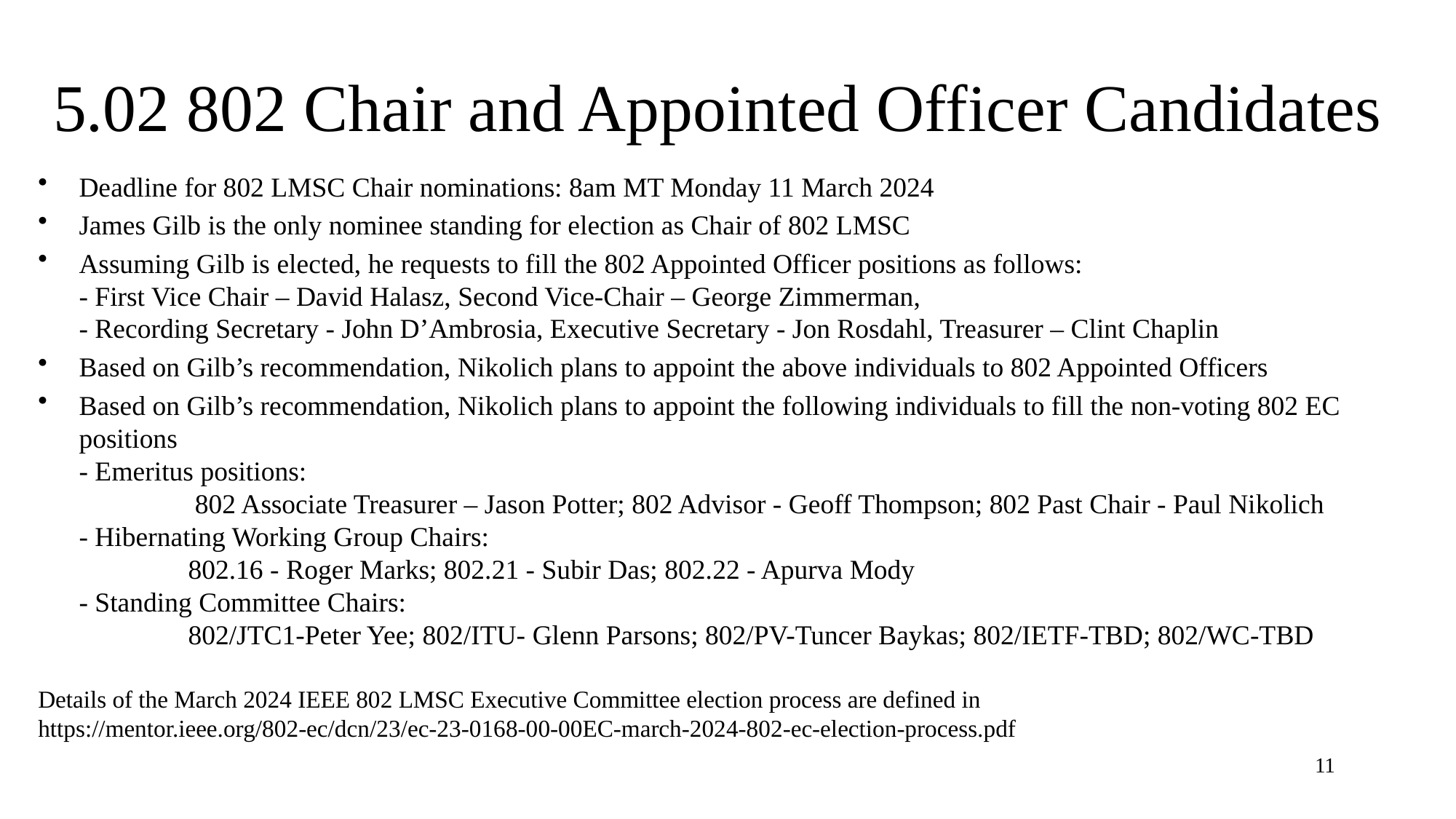

# 5.02 802 Chair and Appointed Officer Candidates
Deadline for 802 LMSC Chair nominations: 8am MT Monday 11 March 2024
James Gilb is the only nominee standing for election as Chair of 802 LMSC
Assuming Gilb is elected, he requests to fill the 802 Appointed Officer positions as follows:
- First Vice Chair – David Halasz, Second Vice-Chair – George Zimmerman,
- Recording Secretary - John D’Ambrosia, Executive Secretary - Jon Rosdahl, Treasurer – Clint Chaplin
Based on Gilb’s recommendation, Nikolich plans to appoint the above individuals to 802 Appointed Officers
Based on Gilb’s recommendation, Nikolich plans to appoint the following individuals to fill the non-voting 802 EC positions
- Emeritus positions:
	 802 Associate Treasurer – Jason Potter; 802 Advisor - Geoff Thompson; 802 Past Chair - Paul Nikolich
- Hibernating Working Group Chairs:
	802.16 - Roger Marks; 802.21 - Subir Das; 802.22 - Apurva Mody
- Standing Committee Chairs:
	802/JTC1-Peter Yee; 802/ITU- Glenn Parsons; 802/PV-Tuncer Baykas; 802/IETF-TBD; 802/WC-TBD
Details of the March 2024 IEEE 802 LMSC Executive Committee election process are defined in 
https://mentor.ieee.org/802-ec/dcn/23/ec-23-0168-00-00EC-march-2024-802-ec-election-process.pdf
11